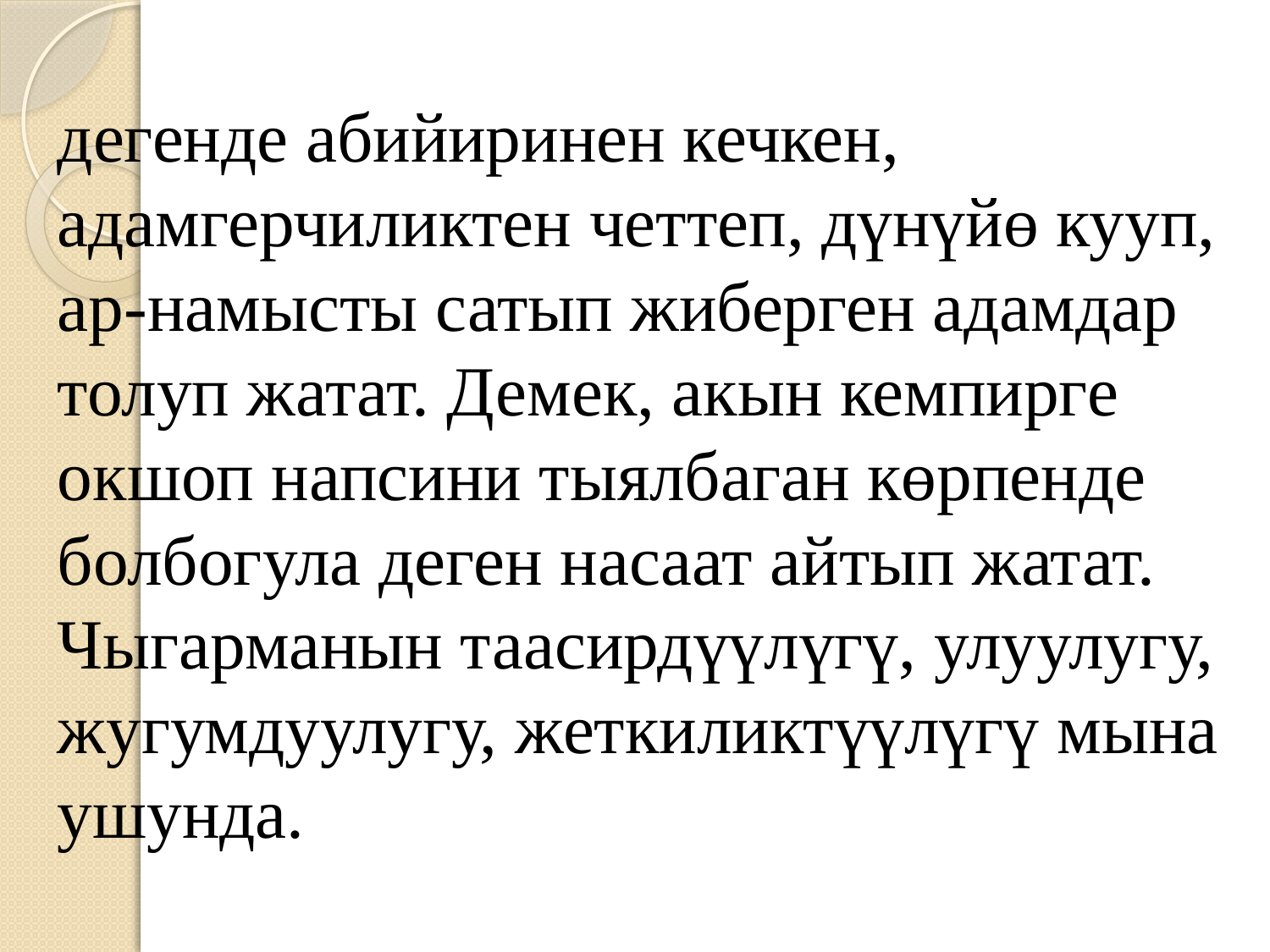

# дегенде абийиринен кечкен, адамгерчиликтен четтеп, дүнүйө кууп, ар-намысты сатып жиберген адамдар толуп жатат. Демек, акын кемпирге окшоп напсини тыялбаган көрпенде болбогула деген насаат айтып жатат. Чыгарманын таасирдүүлүгү, улуулугу, жугумдуулугу, жеткиликтүүлүгү мына ушунда.